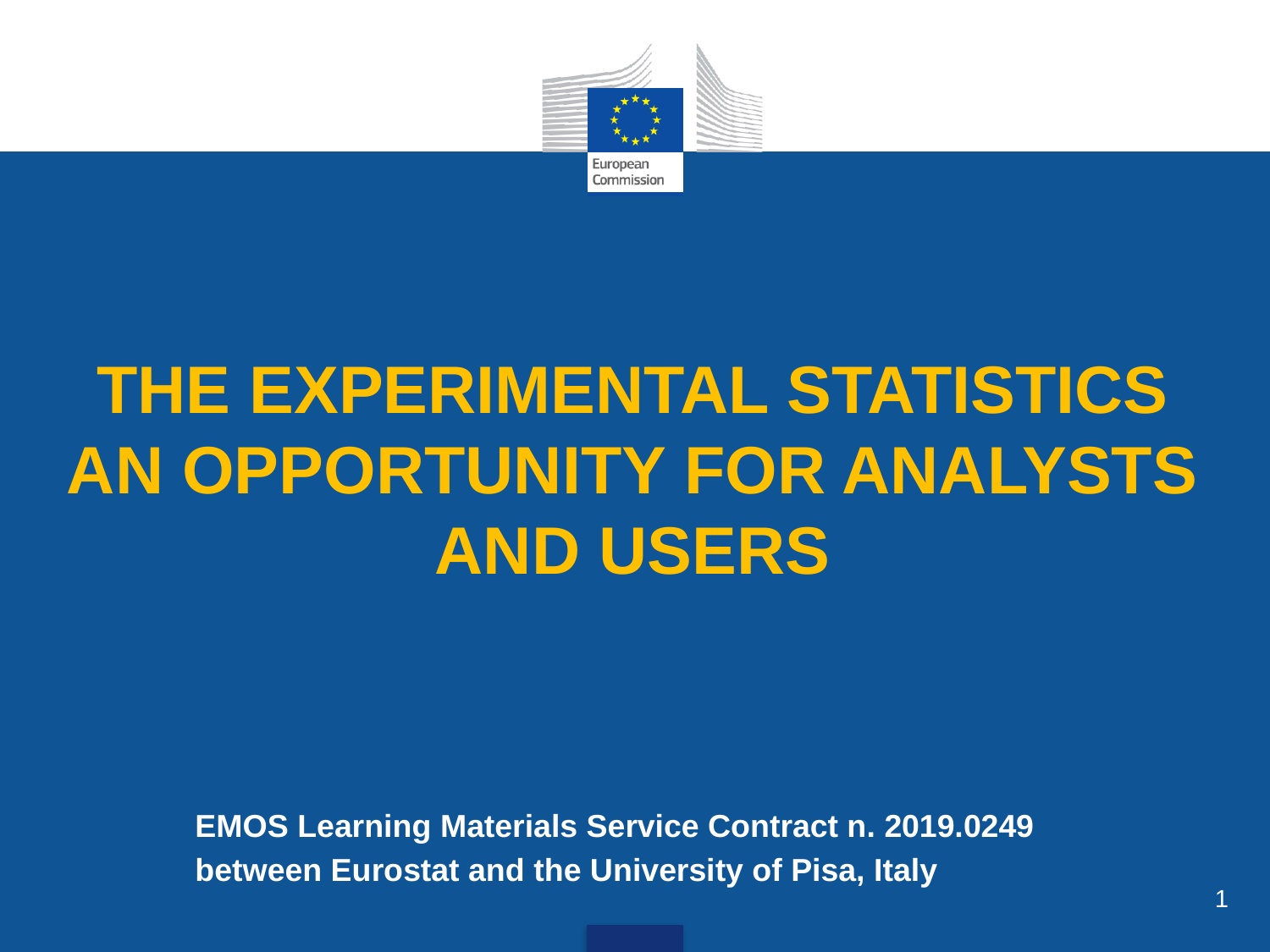

# THE EXPERIMENTAL STATISTICS AN OPPORTUNITY FOR ANALYSTS AND USERS

EMOS Learning Materials Service Contract n. 2019.0249
between Eurostat and the University of Pisa, Italy

1